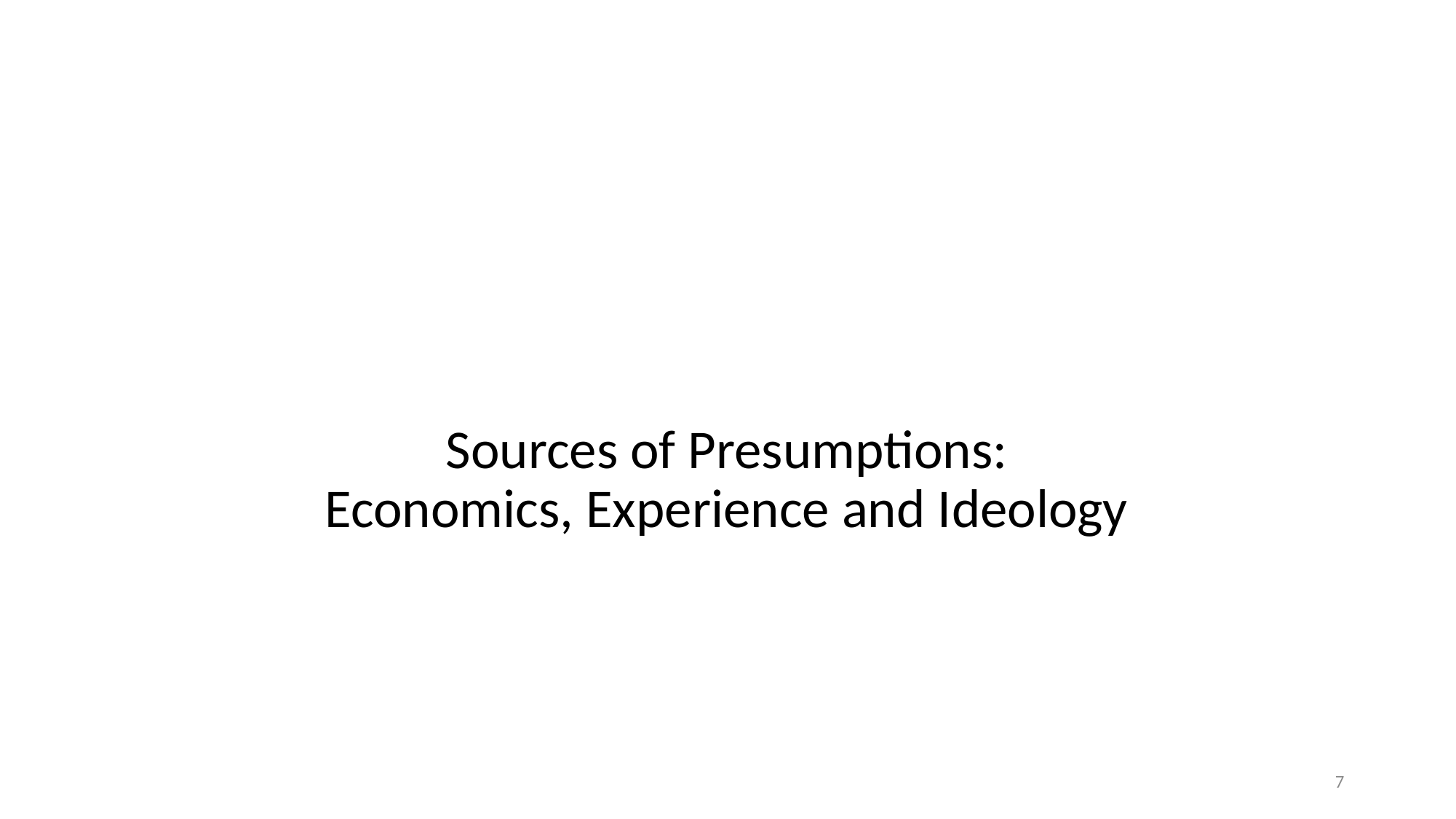

# Sources of Presumptions: Economics, Experience and Ideology

7